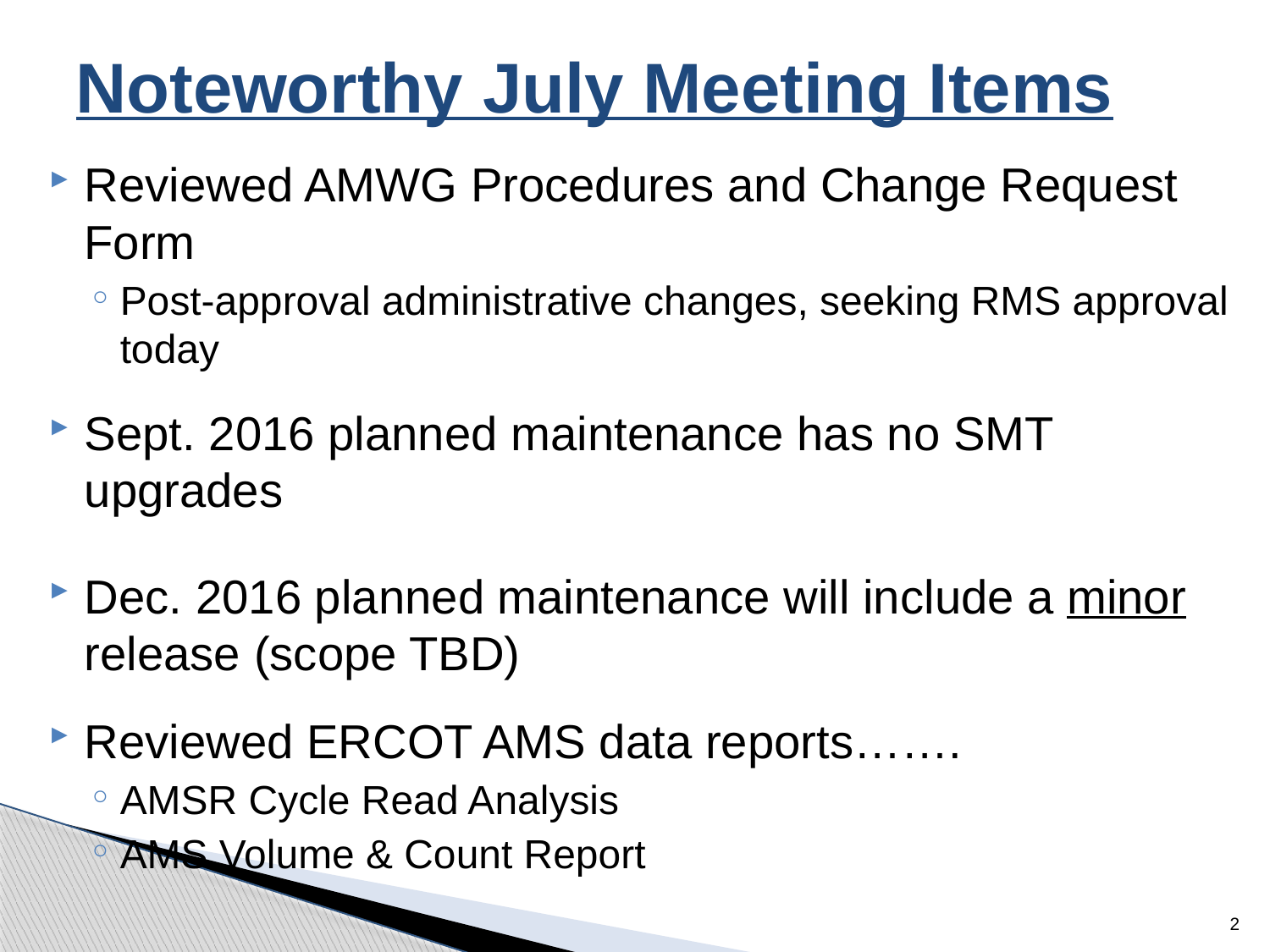

# Noteworthy July Meeting Items
Reviewed AMWG Procedures and Change Request Form
Post-approval administrative changes, seeking RMS approval today

Sept. 2016 planned maintenance has no SMT upgrades

Dec. 2016 planned maintenance will include a minor release (scope TBD)

Reviewed ERCOT AMS data reports…….
AMSR Cycle Read Analysis
AMS Volume & Count Report

2